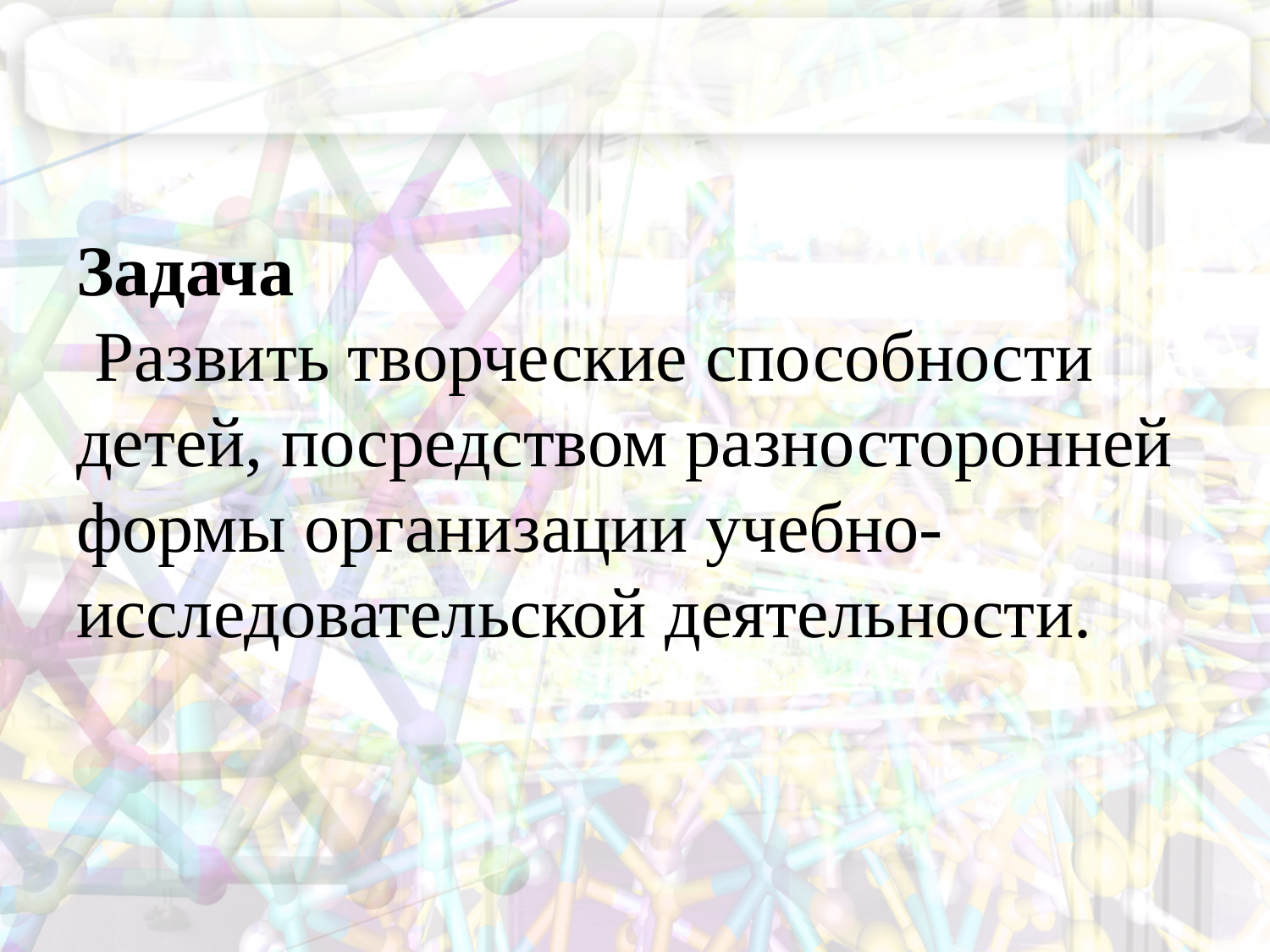

# Задача Развить творческие способности детей, посредством разносторонней формы организации учебно-исследовательской деятельности.